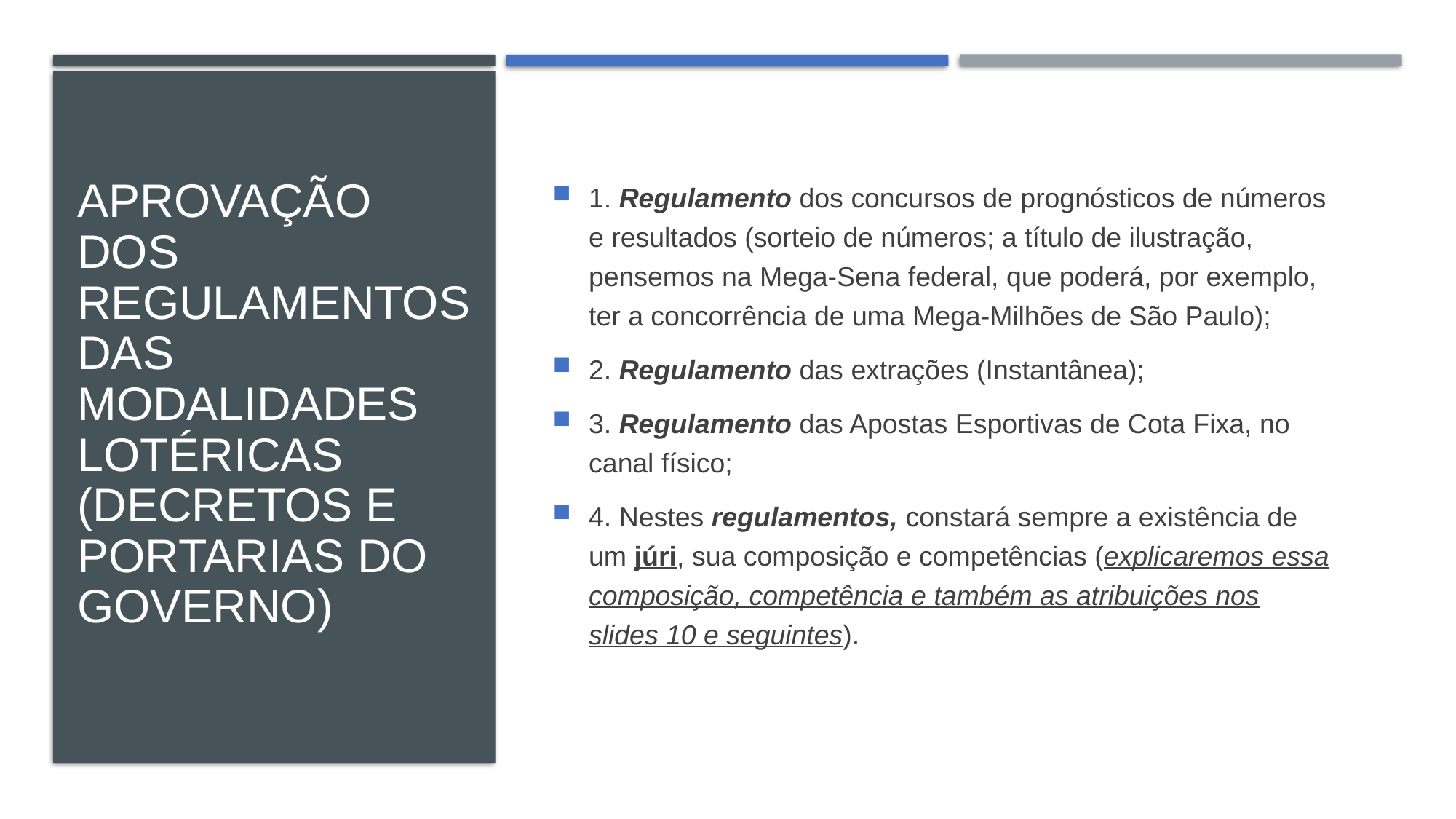

# Aprovação dos Regulamentos das modalidades lotéricas (Decretos e Portarias do Governo)
1. Regulamento dos concursos de prognósticos de números e resultados (sorteio de números; a título de ilustração, pensemos na Mega-Sena federal, que poderá, por exemplo, ter a concorrência de uma Mega-Milhões de São Paulo);
2. Regulamento das extrações (Instantânea);
3. Regulamento das Apostas Esportivas de Cota Fixa, no canal físico;
4. Nestes regulamentos, constará sempre a existência de um júri, sua composição e competências (explicaremos essa composição, competência e também as atribuições nos slides 10 e seguintes).